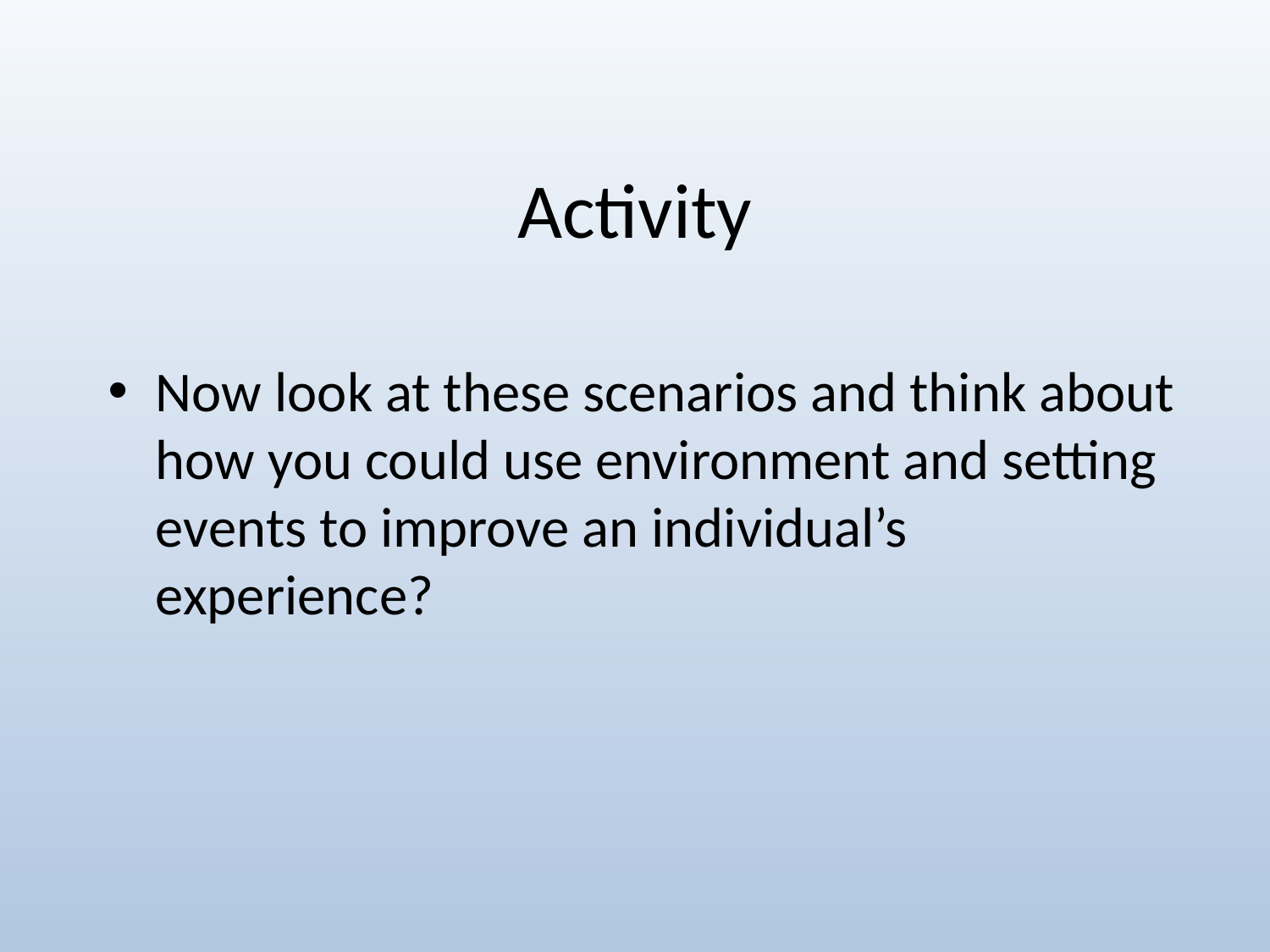

# Activity
Now look at these scenarios and think about how you could use environment and setting events to improve an individual’s experience?